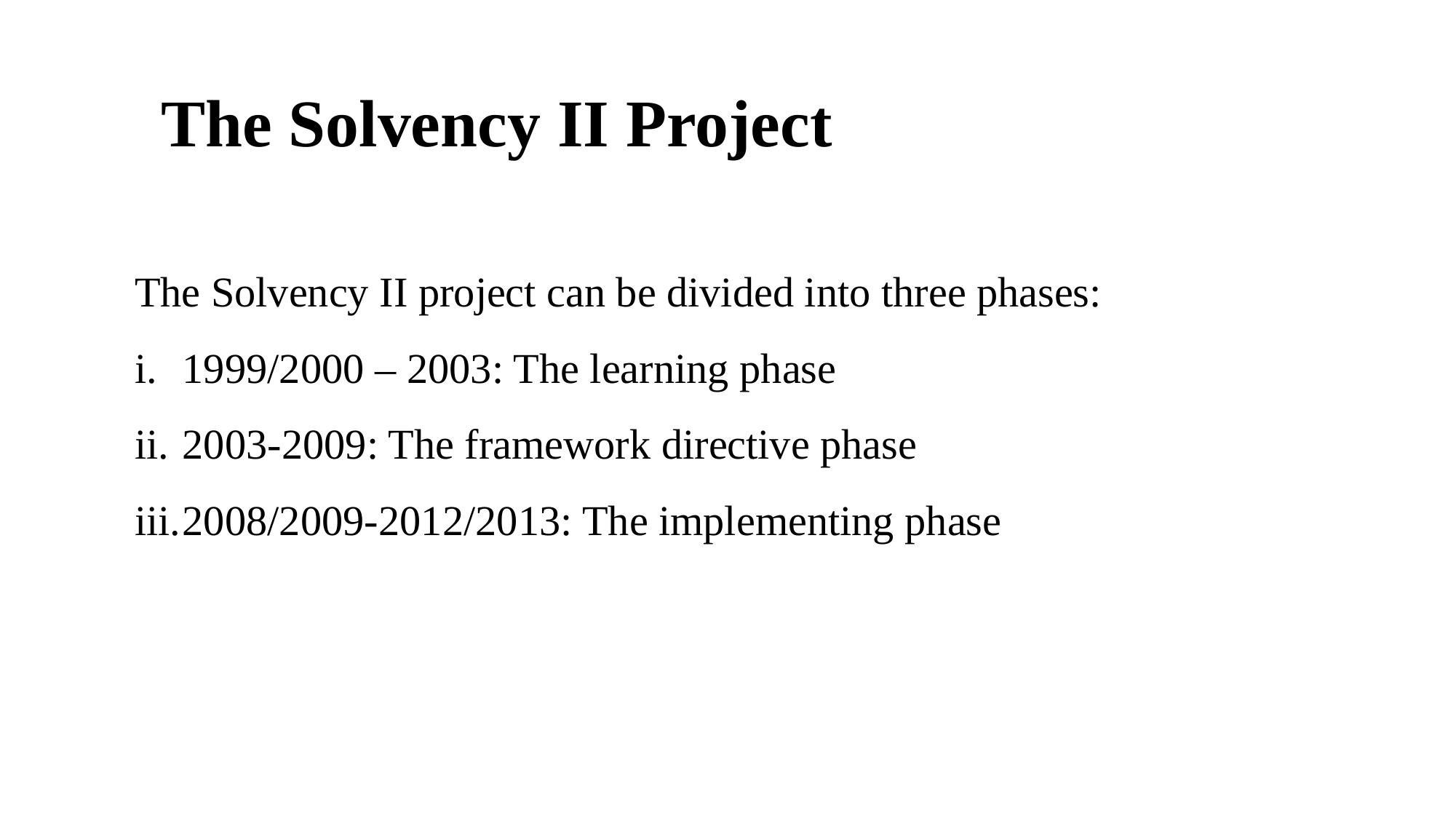

# The Solvency II Project
The Solvency II project can be divided into three phases:
1999/2000 – 2003: The learning phase
2003-2009: The framework directive phase
2008/2009-2012/2013: The implementing phase